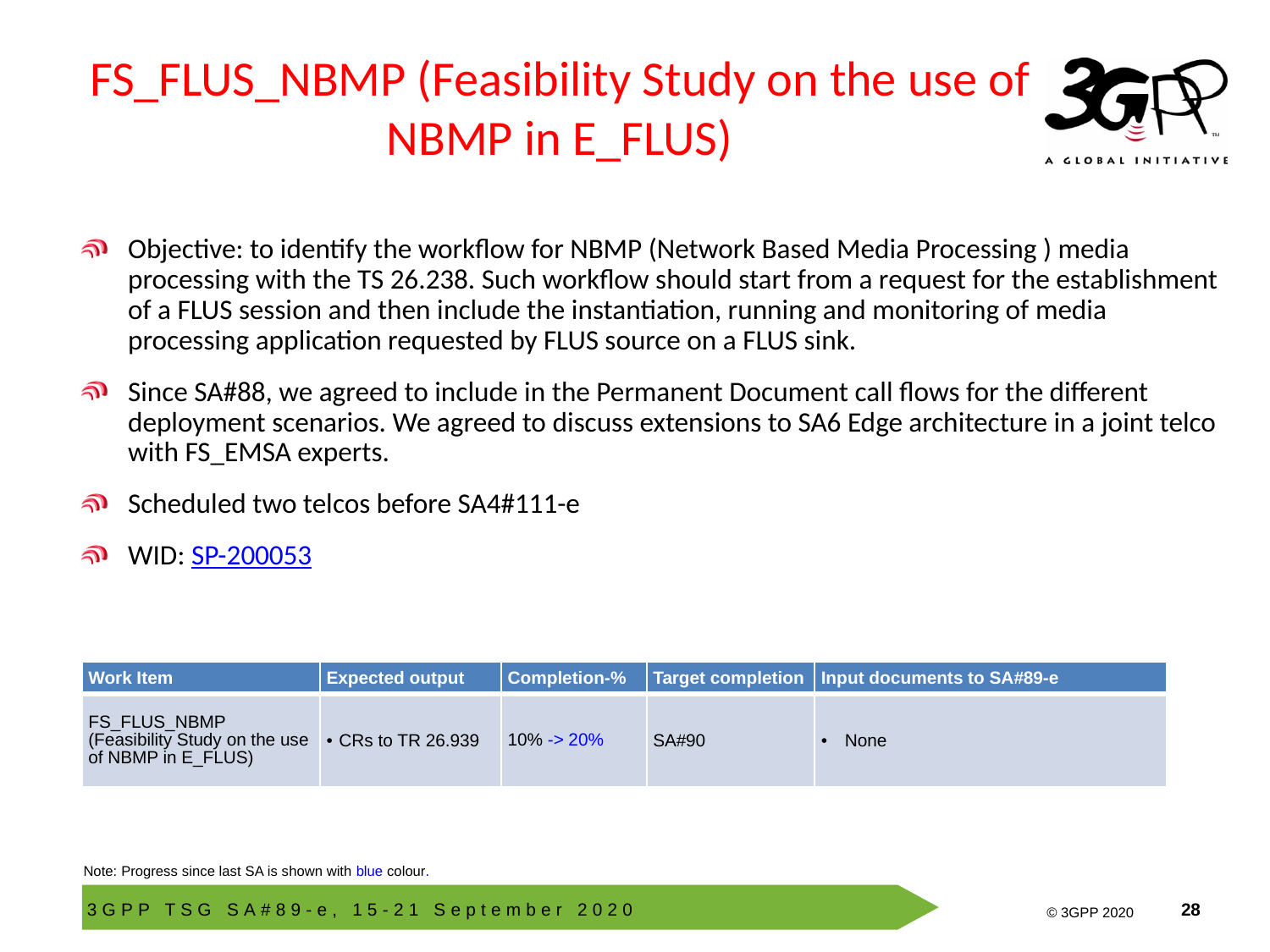

# FS_FLUS_NBMP (Feasibility Study on the use of NBMP in E_FLUS)
Objective: to identify the workflow for NBMP (Network Based Media Processing ) media processing with the TS 26.238. Such workflow should start from a request for the establishment of a FLUS session and then include the instantiation, running and monitoring of media processing application requested by FLUS source on a FLUS sink.
Since SA#88, we agreed to include in the Permanent Document call flows for the different deployment scenarios. We agreed to discuss extensions to SA6 Edge architecture in a joint telco with FS_EMSA experts.
Scheduled two telcos before SA4#111-e
WID: SP-200053

| Work Item | Expected output | Completion-% | Target completion | Input documents to SA#89-e |
| --- | --- | --- | --- | --- |
| FS\_FLUS\_NBMP (Feasibility Study on the use of NBMP in E\_FLUS) | CRs to TR 26.939 | 10% -> 20% | SA#90 | None |
Note: Progress since last SA is shown with blue colour.